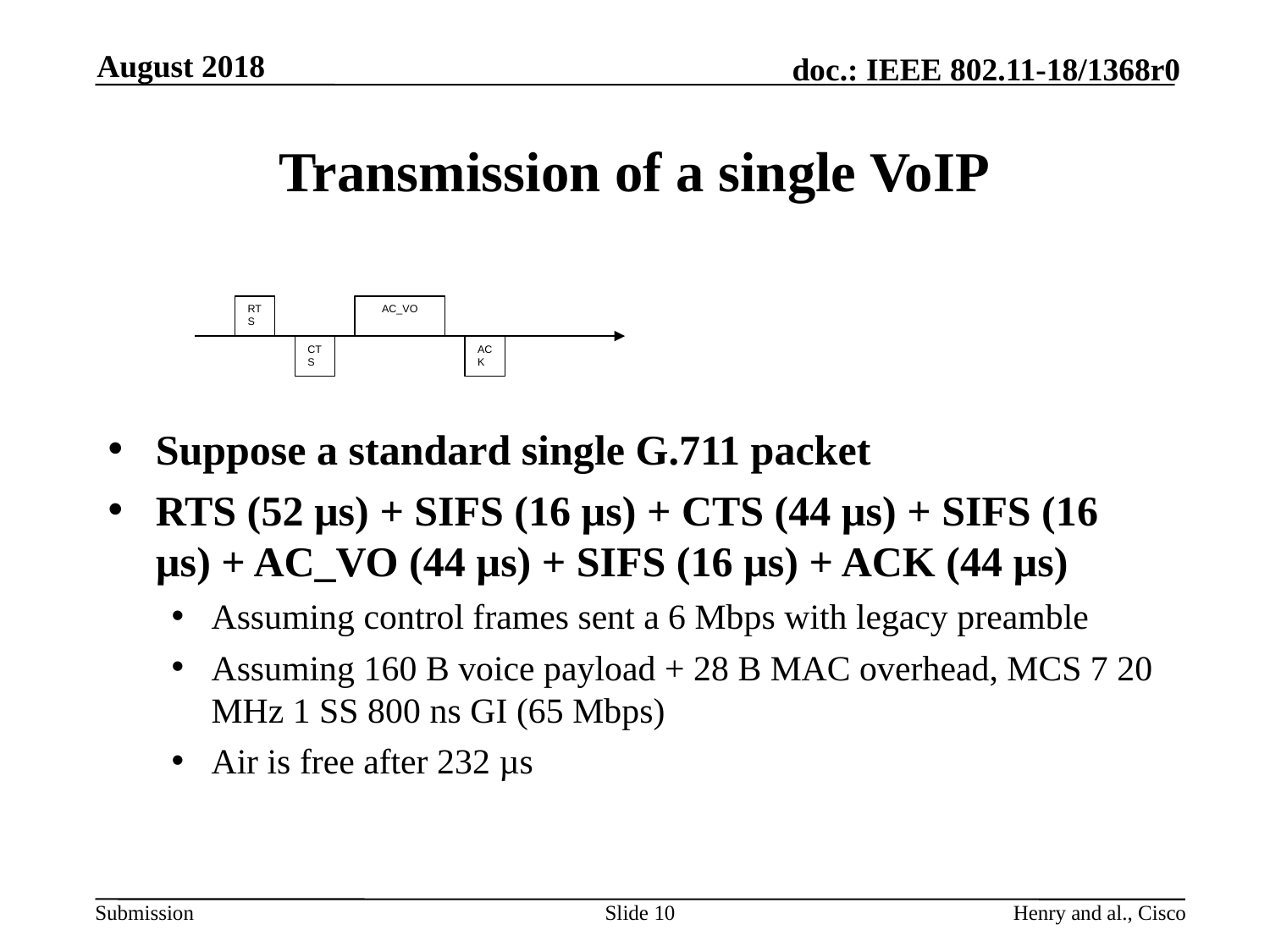

August 2018
# Transmission of a single VoIP
RTS
AC_VO
CTS
ACK
Suppose a standard single G.711 packet
RTS (52 µs) + SIFS (16 µs) + CTS (44 µs) + SIFS (16 µs) + AC_VO (44 µs) + SIFS (16 µs) + ACK (44 µs)
Assuming control frames sent a 6 Mbps with legacy preamble
Assuming 160 B voice payload + 28 B MAC overhead, MCS 7 20 MHz 1 SS 800 ns GI (65 Mbps)
Air is free after 232 µs
Slide 10
Henry and al., Cisco